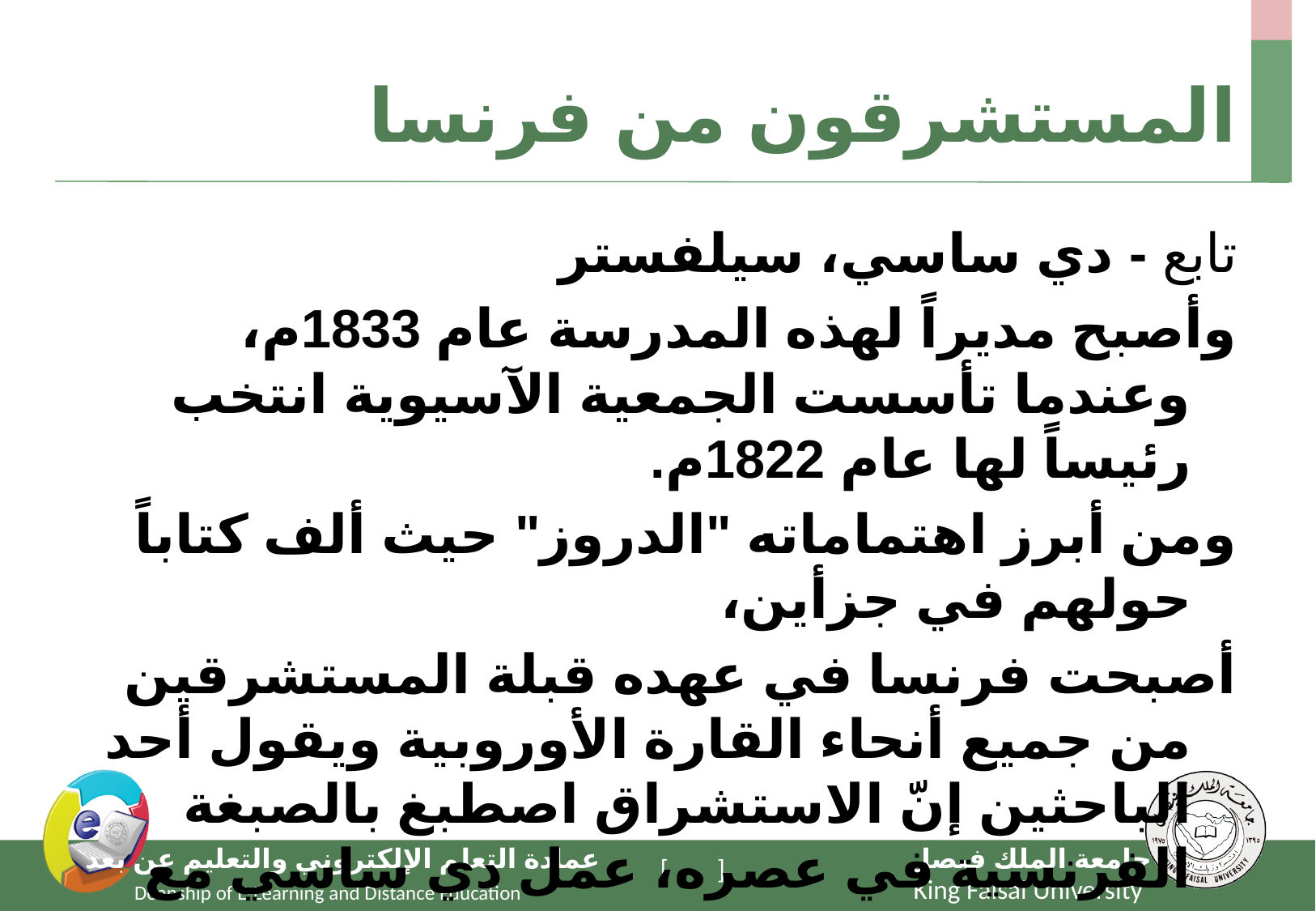

# المستشرقون من فرنسا
تابع - دي ساسي، سيلفستر
وأصبح مديراً لهذه المدرسة عام 1833م، وعندما تأسست الجمعية الآسيوية انتخب رئيساً لها عام 1822م.
ومن أبرز اهتماماته "الدروز" حيث ألف كتاباً حولهم في جزأين،
أصبحت فرنسا في عهده قبلة المستشرقين من جميع أنحاء القارة الأوروبية ويقول أحد الباحثين إنّ الاستشراق اصطبغ بالصبغة الفرنسية في عصره، عمل دي ساسي مع الحكومة الفرنسية
وهو الذي ترجم البيانات التي نشرت عند احتلال الجزائر وكذلك عند احتلال مصر من قبل حملة نابليون عام 1797م